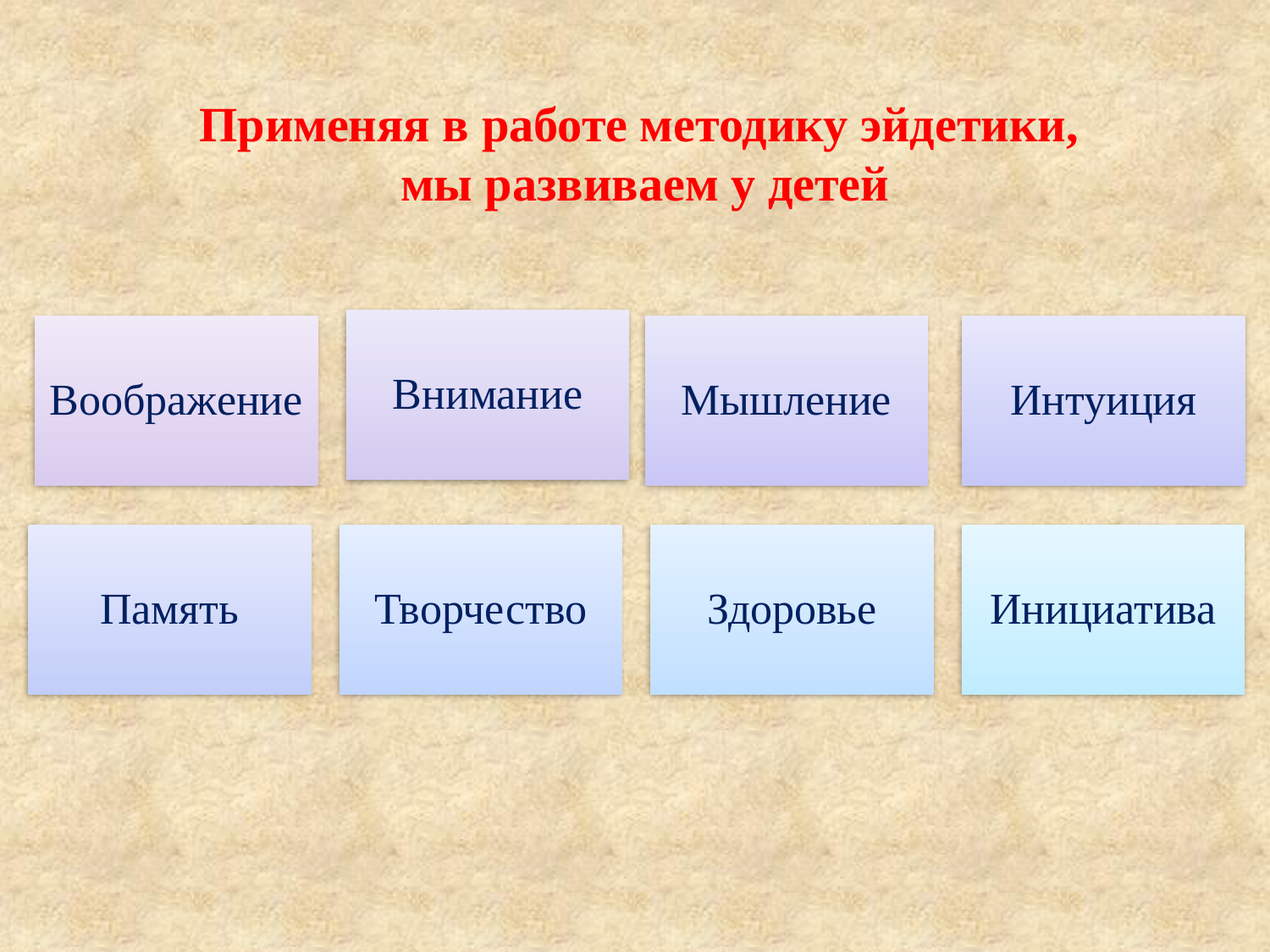

Применяя в работе методику эйдетики,
мы развиваем у детей
Воображение
Внимание
Мышление
Интуиция
Память
Творчество
Здоровье
Инициатива